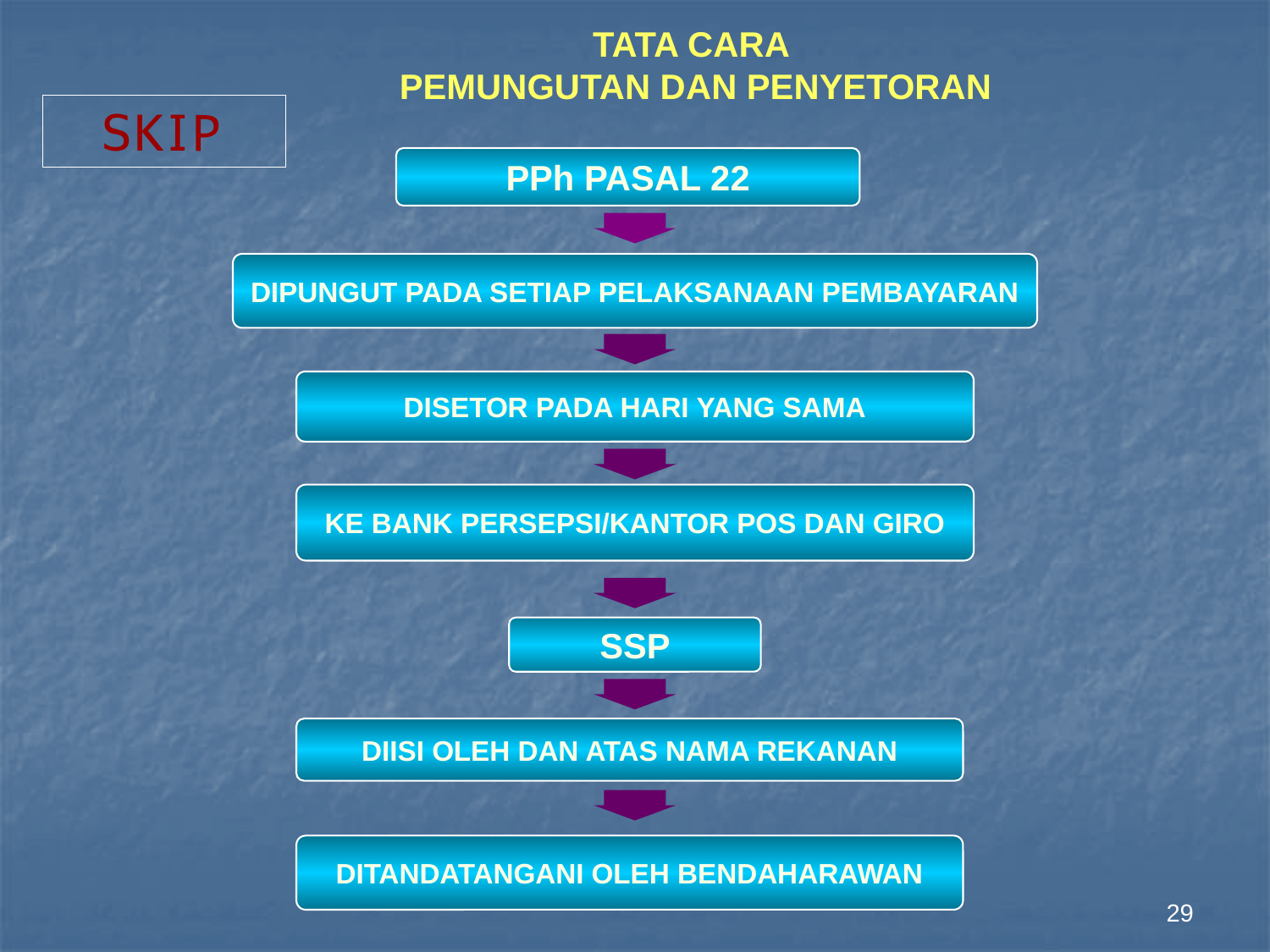

TATA CARA
PEMUNGUTAN DAN PENYETORAN
SKIP
PPh PASAL 22

DIPUNGUT PADA SETIAP PELAKSANAAN PEMBAYARAN

DISETOR PADA HARI YANG SAMA

KE BANK PERSEPSI/KANTOR POS DAN GIRO

SSP

DIISI OLEH DAN ATAS NAMA REKANAN

DITANDATANGANI OLEH BENDAHARAWAN

29